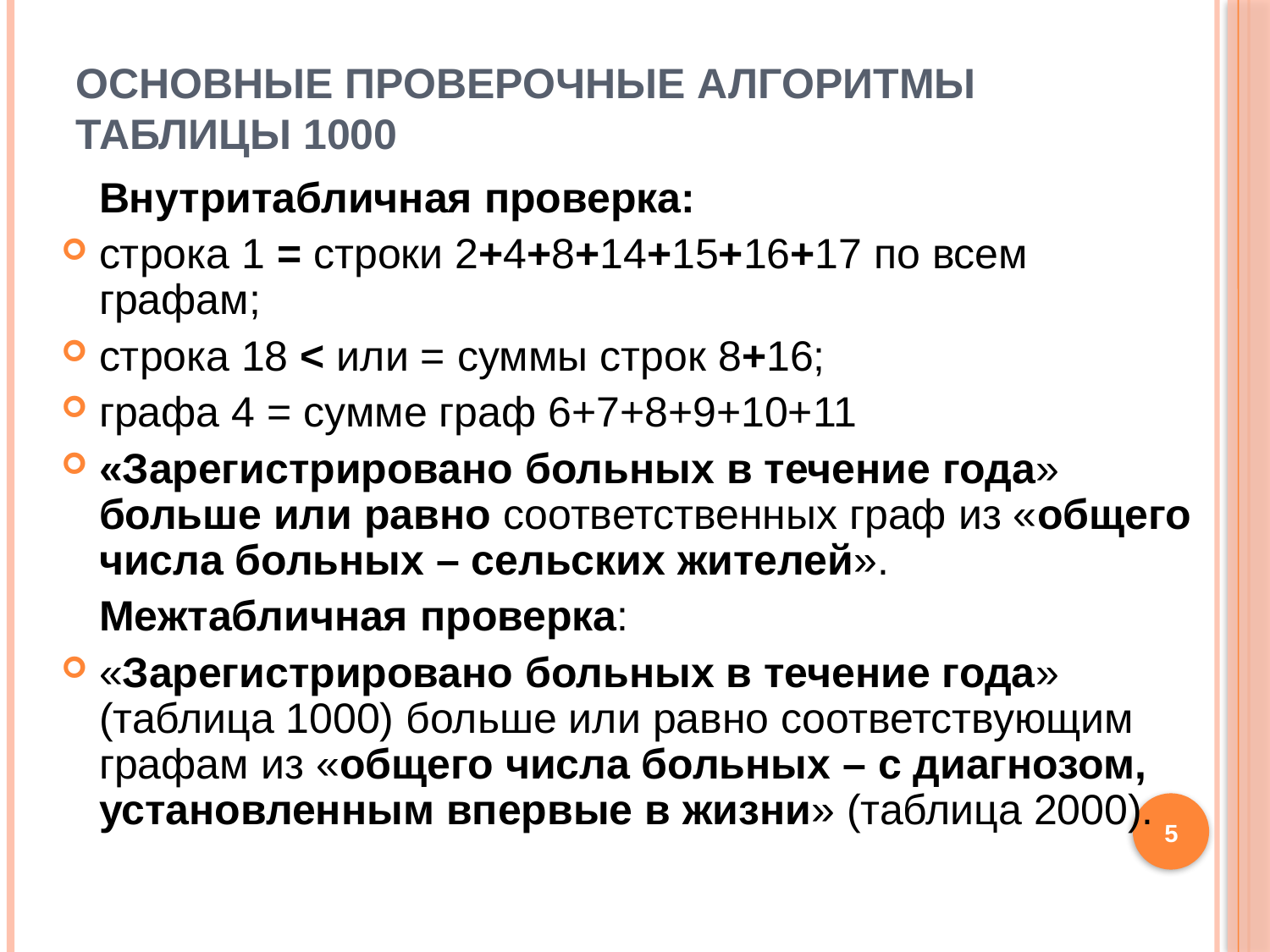

# Основные проверочные алгоритмы таблицы 1000
	Внутритабличная проверка:
строка 1 = строки 2+4+8+14+15+16+17 по всем графам;
строка 18 < или = суммы строк 8+16;
графа 4 = сумме граф 6+7+8+9+10+11
«Зарегистрировано больных в течение года» больше или равно соответственных граф из «общего числа больных – сельских жителей».
	Межтабличная проверка:
«Зарегистрировано больных в течение года» (таблица 1000) больше или равно соответствующим графам из «общего числа больных – с диагнозом, установленным впервые в жизни» (таблица 2000).

5